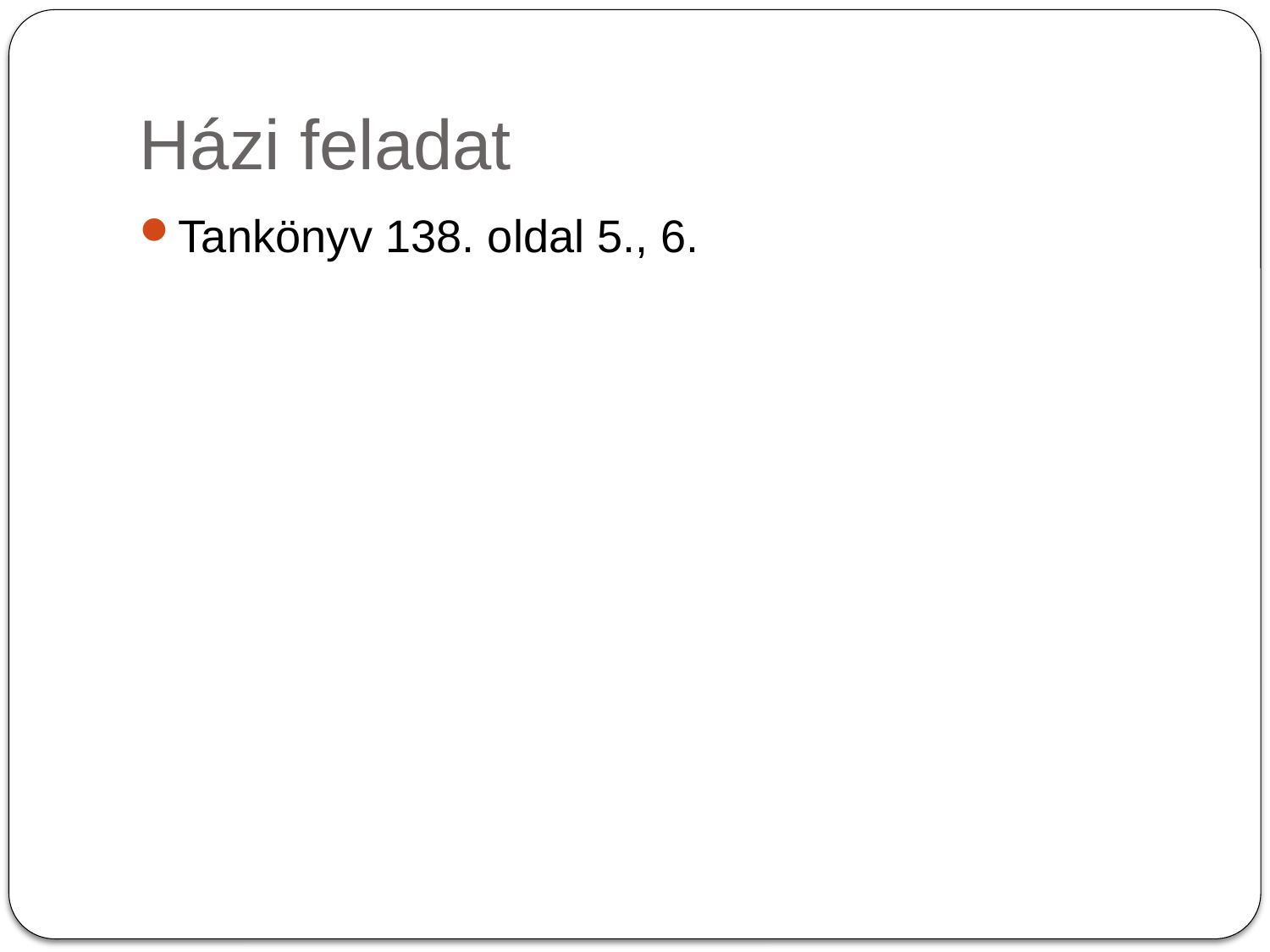

# Házi feladat
Tankönyv 138. oldal 5., 6.